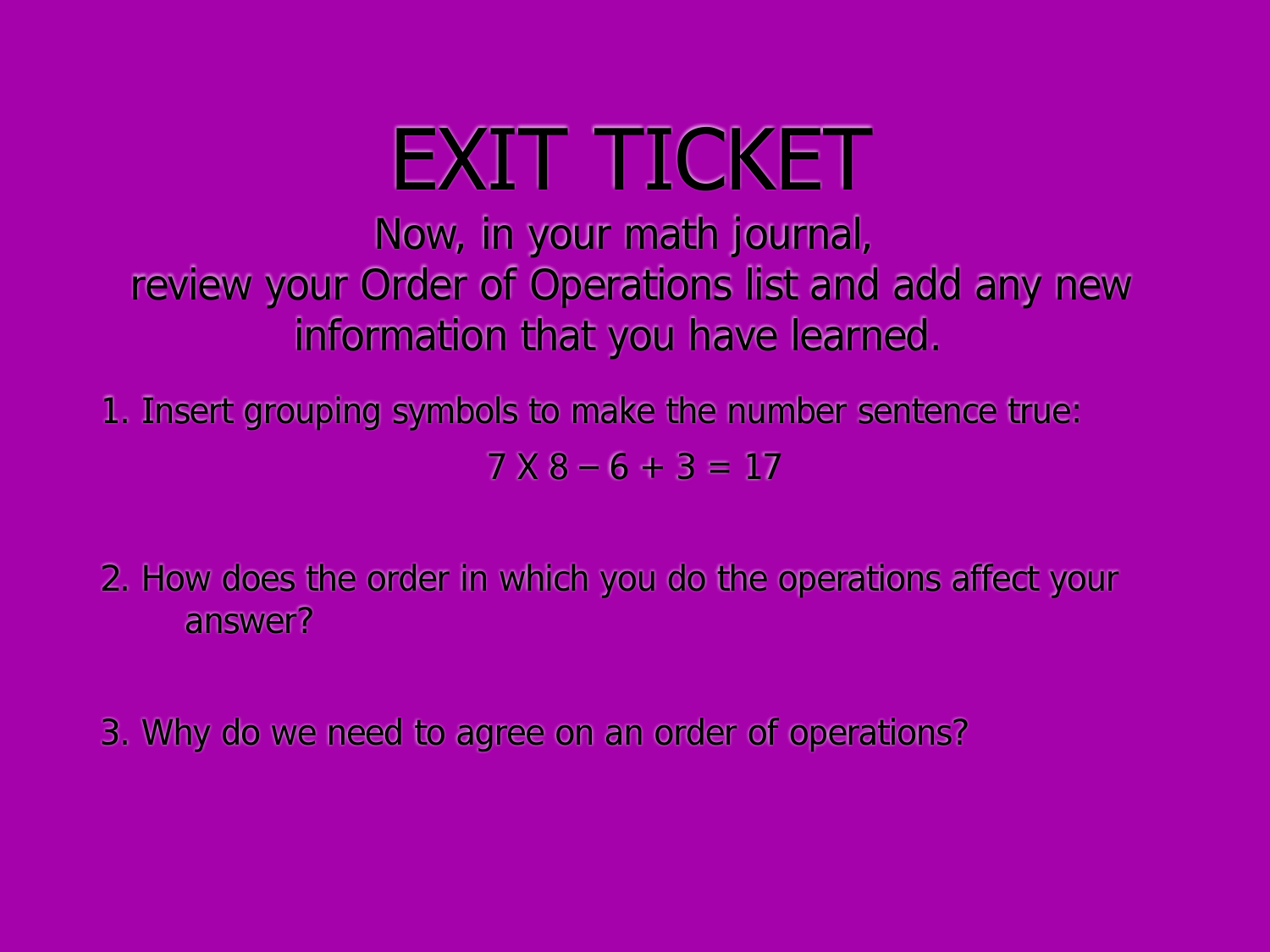

# EXIT TICKET Now, in your math journal, review your Order of Operations list and add any new information that you have learned.
1. Insert grouping symbols to make the number sentence true:
7 X 8 – 6 + 3 = 17

2. How does the order in which you do the operations affect your answer?

3. Why do we need to agree on an order of operations?